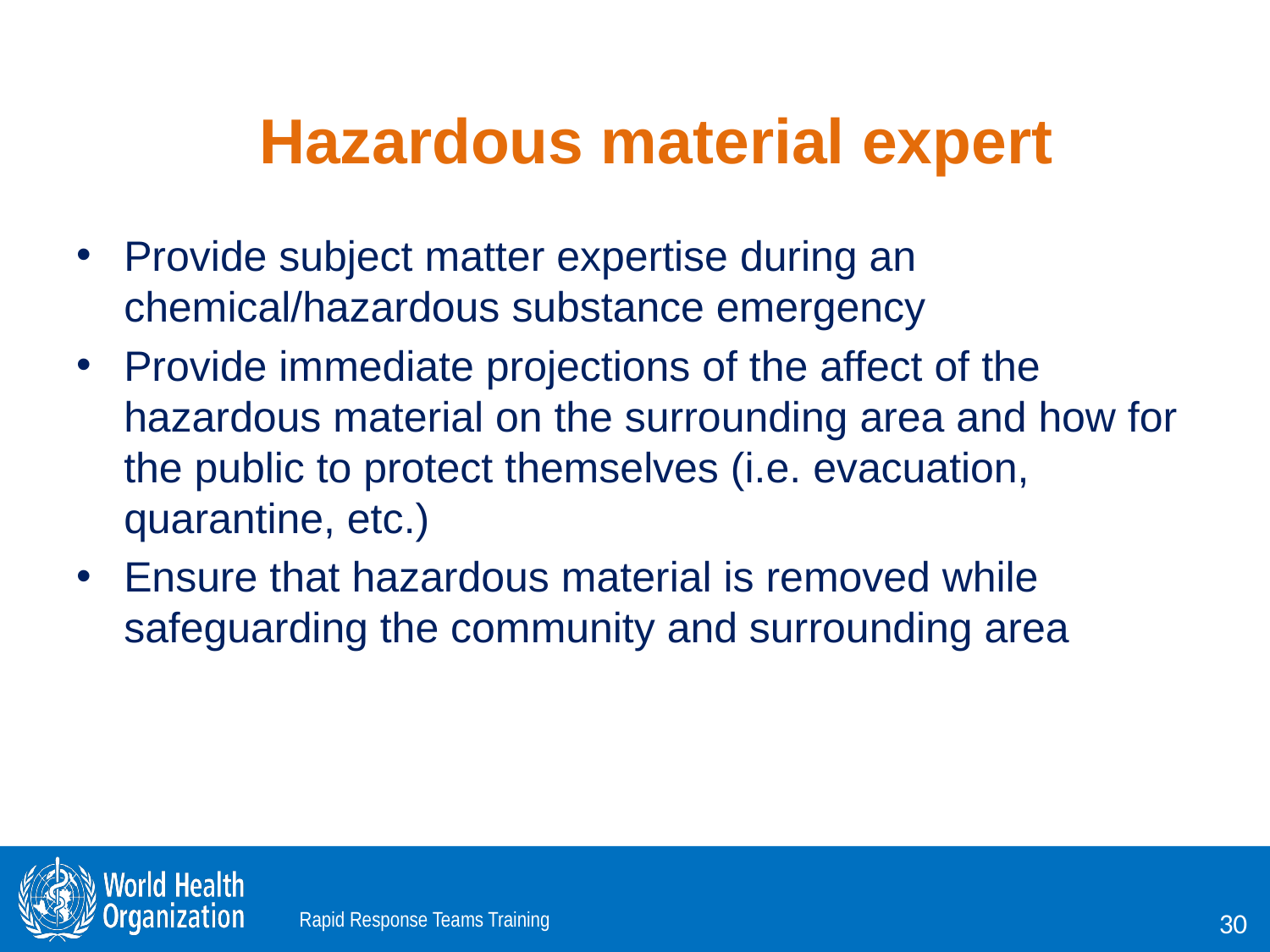

Hazardous material expert
Provide subject matter expertise during an chemical/hazardous substance emergency
Provide immediate projections of the affect of the hazardous material on the surrounding area and how for the public to protect themselves (i.e. evacuation, quarantine, etc.)
Ensure that hazardous material is removed while safeguarding the community and surrounding area